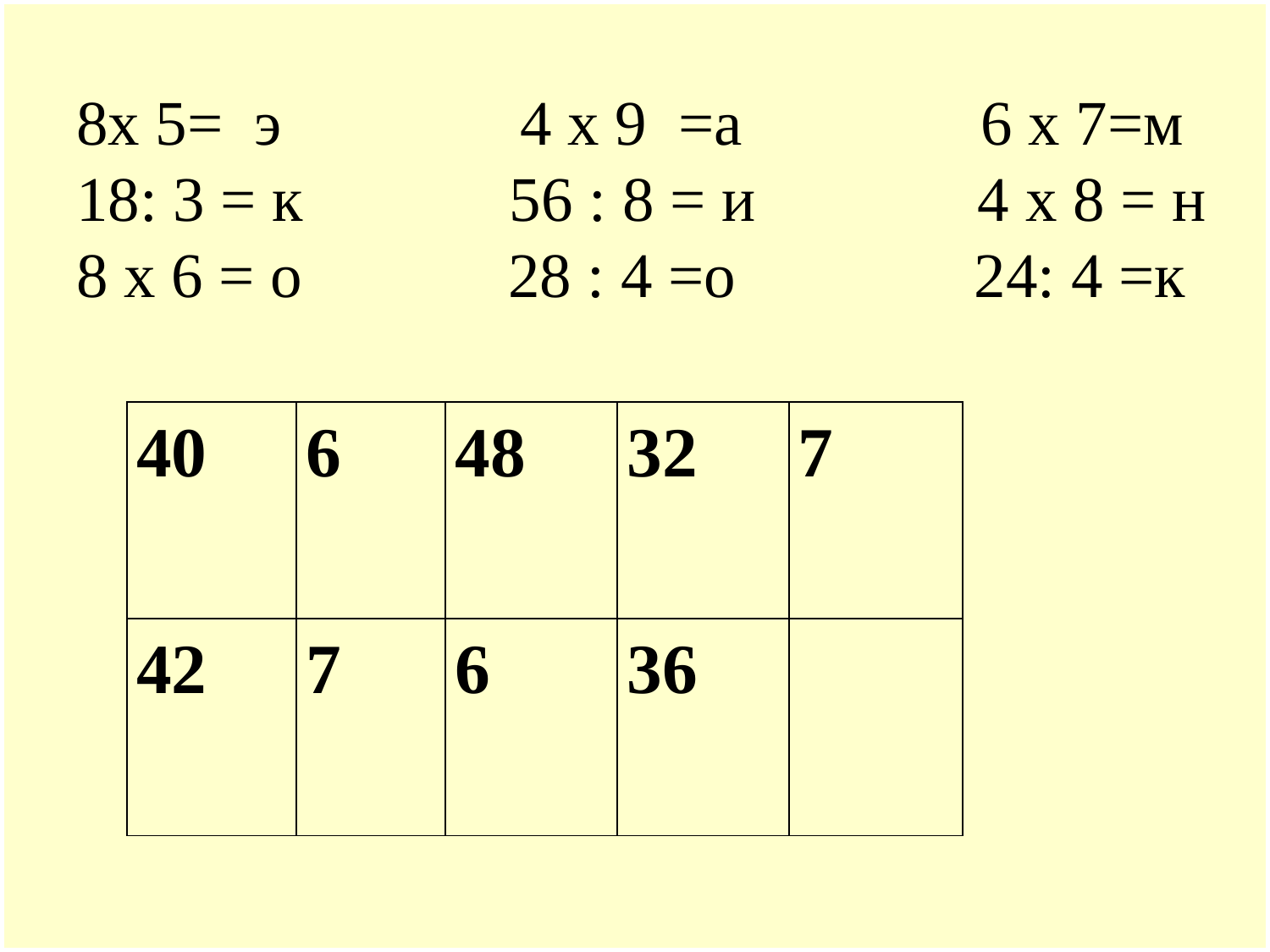

8х 5=  э               4 х 9  =а               6 х 7=м
18: 3 = к             56 : 8 = и              4 х 8 = н
8 х 6 = о             28 : 4 =о               24: 4 =к

| 40 | 6 | 48 | 32 | 7 |
| --- | --- | --- | --- | --- |
| 42 | 7 | 6 | 36 |  |